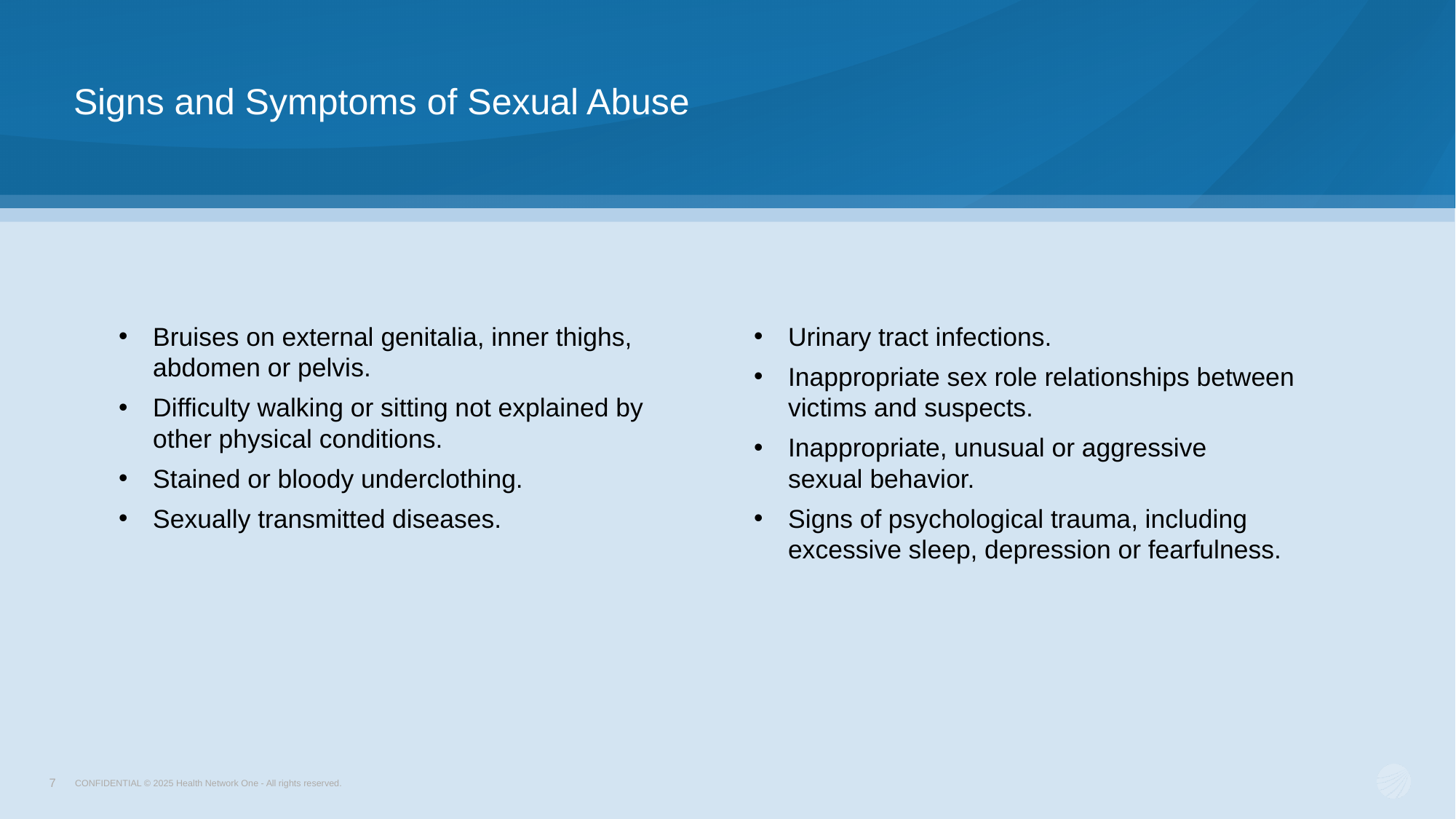

Signs and Symptoms of Sexual Abuse
Bruises on external genitalia, inner thighs, abdomen or pelvis.
Difficulty walking or sitting not explained by other physical conditions.
Stained or bloody underclothing.
Sexually transmitted diseases.
Urinary tract infections.
Inappropriate sex role relationships between victims and suspects.
Inappropriate, unusual or aggressive                sexual behavior.
Signs of psychological trauma, including excessive sleep, depression or fearfulness.
7